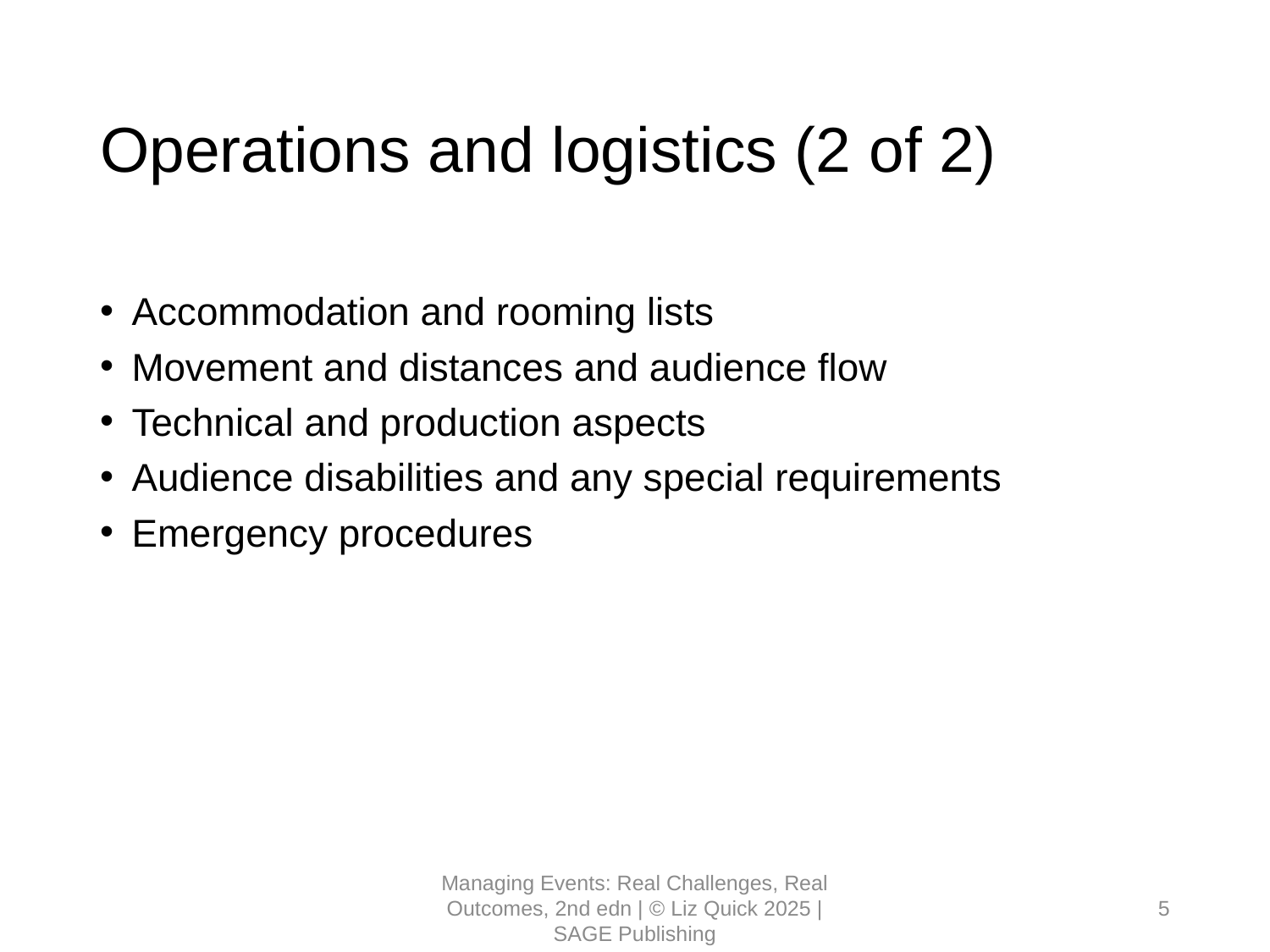

# Operations and logistics (2 of 2)
Accommodation and rooming lists
Movement and distances and audience flow
Technical and production aspects
Audience disabilities and any special requirements
Emergency procedures
Managing Events: Real Challenges, Real Outcomes, 2nd edn | © Liz Quick 2025 | SAGE Publishing
5